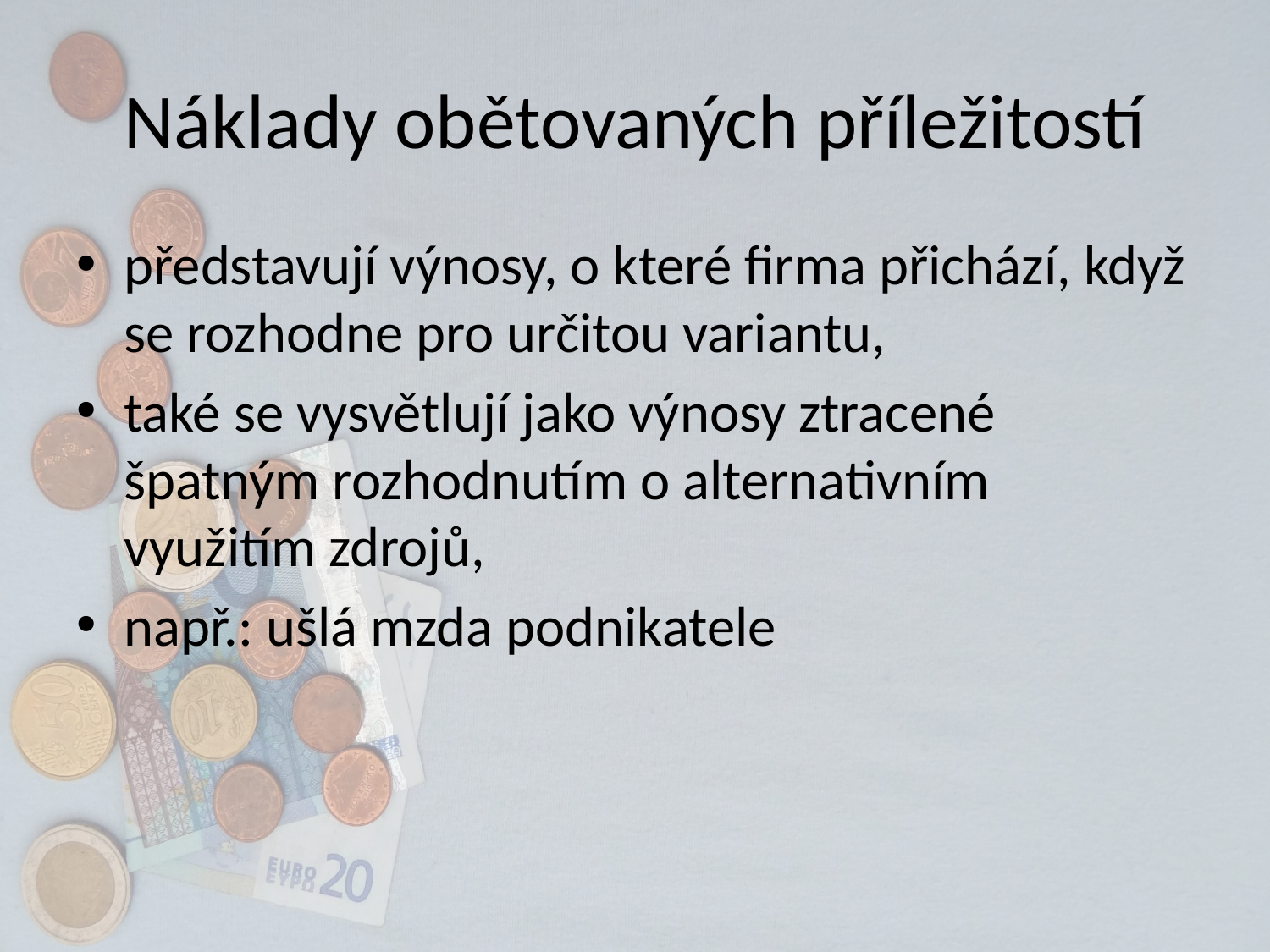

# Náklady obětovaných příležitostí
představují výnosy, o které firma přichází, když se rozhodne pro určitou variantu,
také se vysvětlují jako výnosy ztracené špatným rozhodnutím o alternativním využitím zdrojů,
např.: ušlá mzda podnikatele